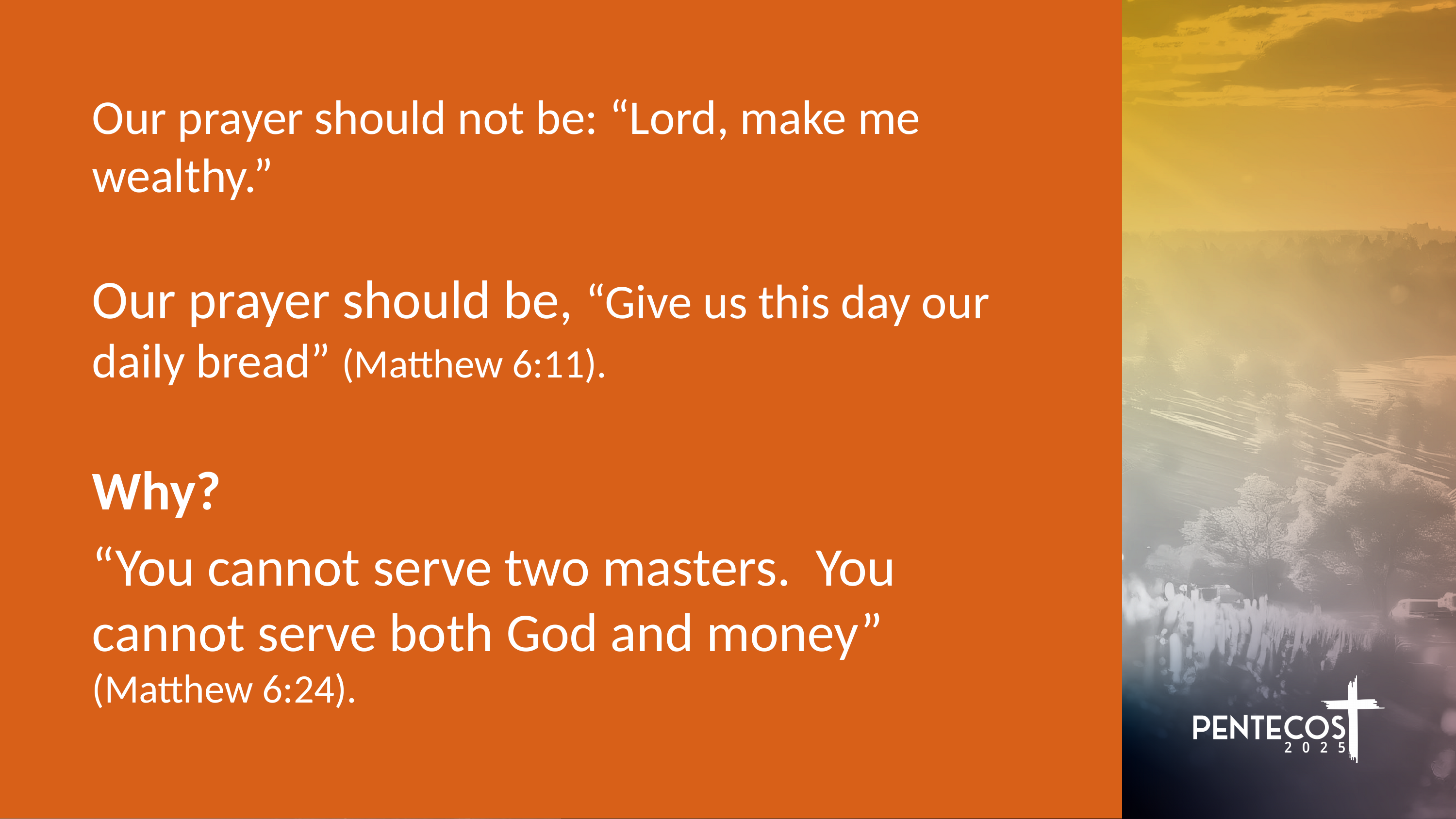

Our prayer should not be: “Lord, make me wealthy.”

Our prayer should be, “Give us this day our daily bread” (Matthew 6:11).

Why?
“You cannot serve two masters.  You cannot serve both God and money” (Matthew 6:24).